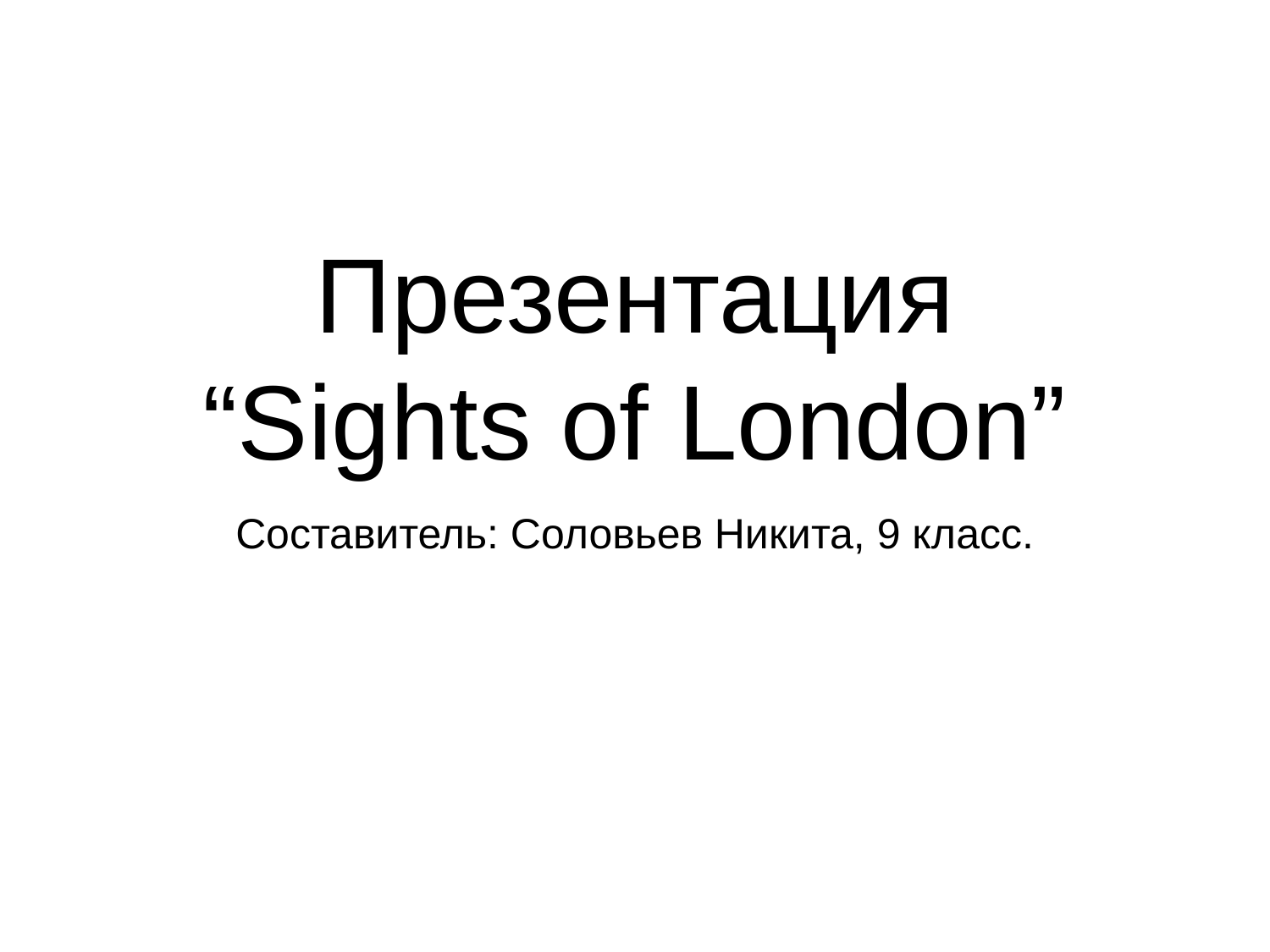

# Презентация “Sights of London”
Составитель: Соловьев Никита, 9 класс.